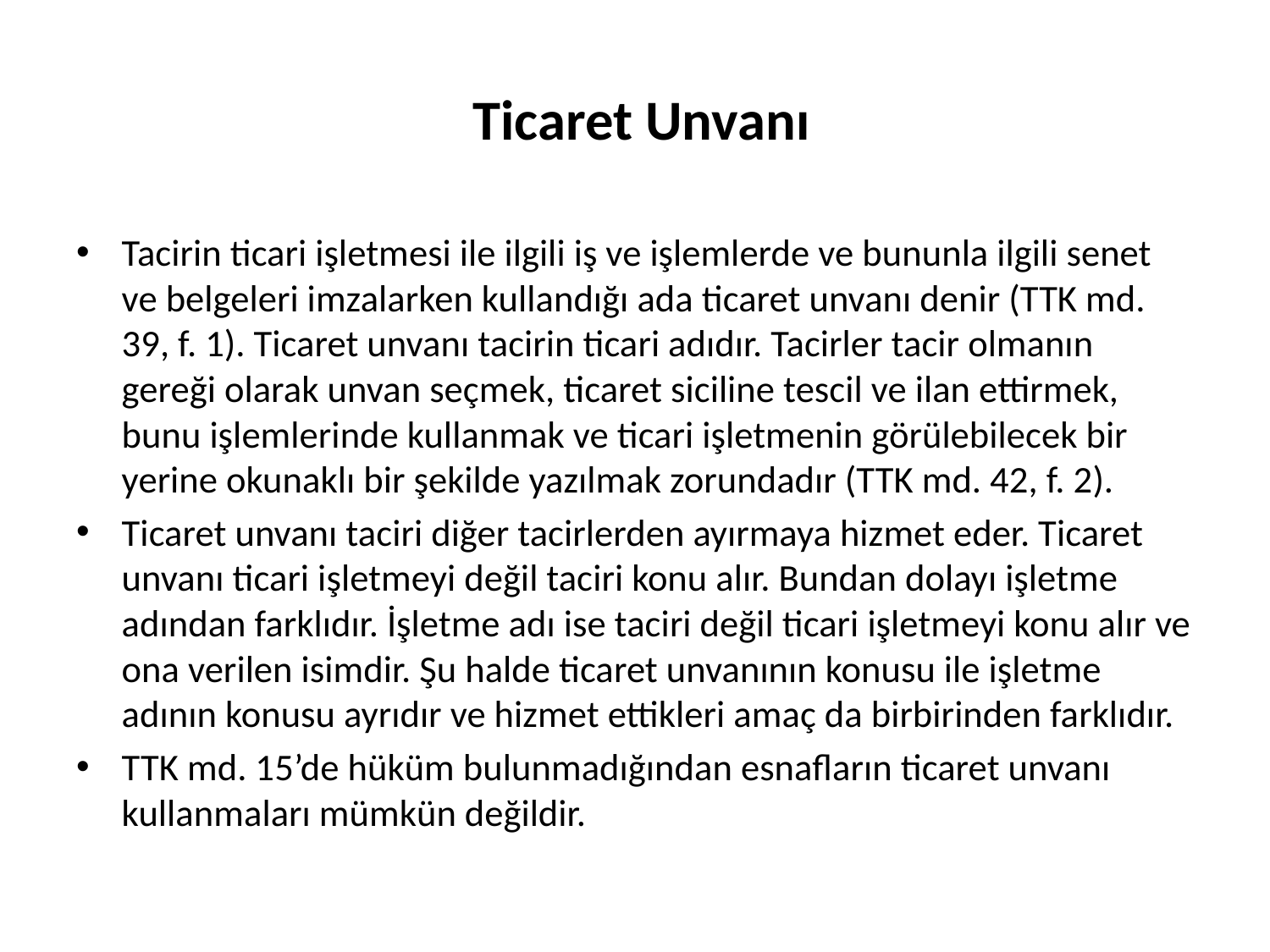

# Ticaret Unvanı
Tacirin ticari işletmesi ile ilgili iş ve işlemlerde ve bununla ilgili senet ve belgeleri imzalarken kullandığı ada ticaret unvanı denir (TTK md. 39, f. 1). Ticaret unvanı tacirin ticari adıdır. Tacirler tacir olmanın gereği olarak unvan seçmek, ticaret siciline tescil ve ilan ettirmek, bunu işlemlerinde kullanmak ve ticari işletmenin görülebilecek bir yerine okunaklı bir şekilde yazılmak zorundadır (TTK md. 42, f. 2).
Ticaret unvanı taciri diğer tacirlerden ayırmaya hizmet eder. Ticaret unvanı ticari işletmeyi değil taciri konu alır. Bundan dolayı işletme adından farklıdır. İşletme adı ise taciri değil ticari işletmeyi konu alır ve ona verilen isimdir. Şu halde ticaret unvanının konusu ile işletme adının konusu ayrıdır ve hizmet ettikleri amaç da birbirinden farklıdır.
TTK md. 15’de hüküm bulunmadığından esnafların ticaret unvanı kullanmaları mümkün değildir.